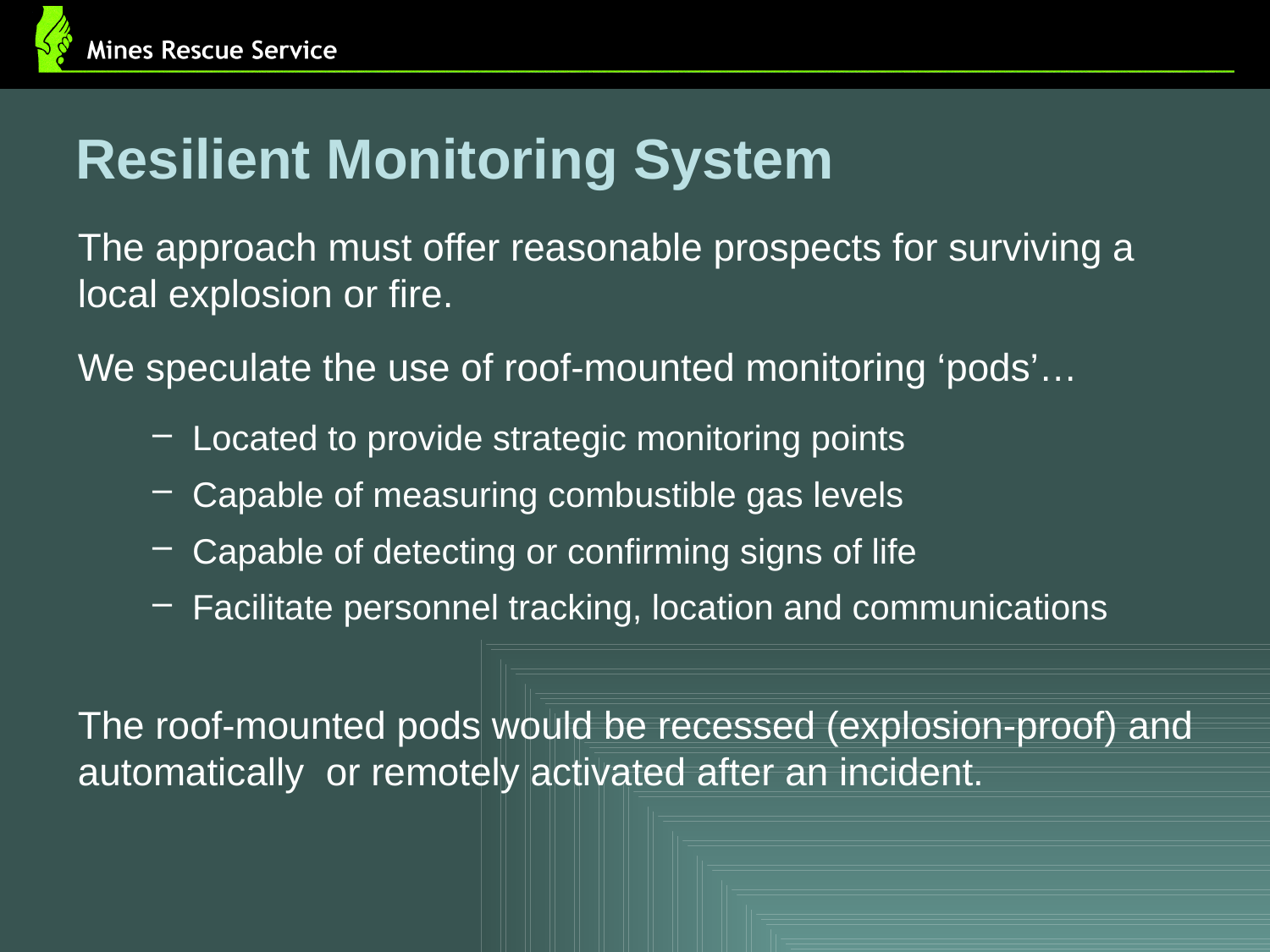

Resilient Monitoring System
The approach must offer reasonable prospects for surviving a local explosion or fire.
We speculate the use of roof-mounted monitoring ‘pods’…
Located to provide strategic monitoring points
Capable of measuring combustible gas levels
Capable of detecting or confirming signs of life
Facilitate personnel tracking, location and communications

The roof-mounted pods would be recessed (explosion-proof) and automatically  or remotely activated after an incident.